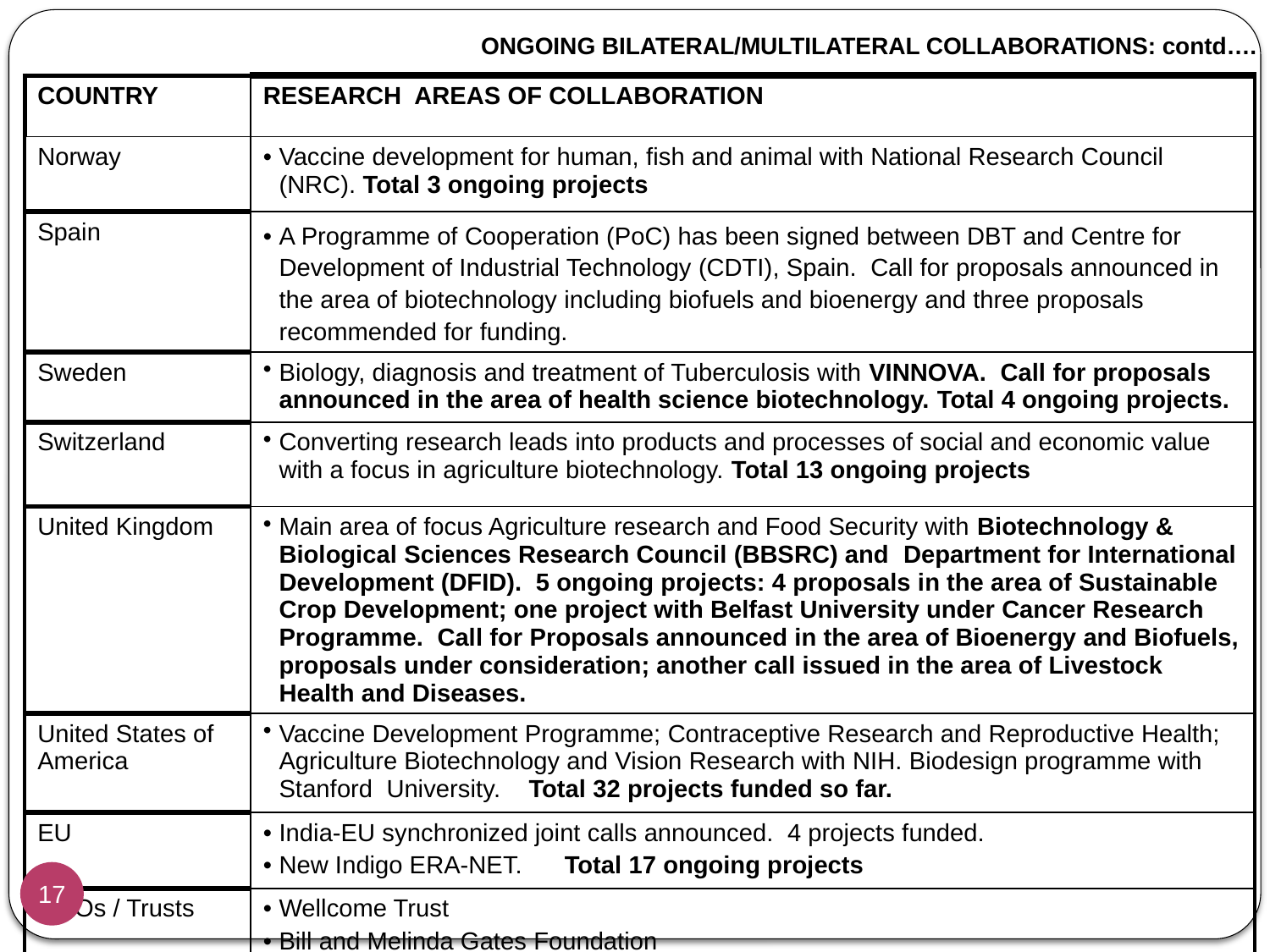

# ONGOING BILATERAL/MULTILATERAL COLLABORATIONS: contd….

| COUNTRY | RESEARCH AREAS OF COLLABORATION |
| --- | --- |
| Norway | Vaccine development for human, fish and animal with National Research Council (NRC). Total 3 ongoing projects |
| Spain | A Programme of Cooperation (PoC) has been signed between DBT and Centre for Development of Industrial Technology (CDTI), Spain. Call for proposals announced in the area of biotechnology including biofuels and bioenergy and three proposals recommended for funding. |
| Sweden | Biology, diagnosis and treatment of Tuberculosis with VINNOVA. Call for proposals announced in the area of health science biotechnology. Total 4 ongoing projects. |
| Switzerland | Converting research leads into products and processes of social and economic value with a focus in agriculture biotechnology. Total 13 ongoing projects |
| United Kingdom | Main area of focus Agriculture research and Food Security with Biotechnology & Biological Sciences Research Council (BBSRC) and Department for International Development (DFID). 5 ongoing projects: 4 proposals in the area of Sustainable Crop Development; one project with Belfast University under Cancer Research Programme. Call for Proposals announced in the area of Bioenergy and Biofuels, proposals under consideration; another call issued in the area of Livestock Health and Diseases. |
| United States of America | Vaccine Development Programme; Contraceptive Research and Reproductive Health; Agriculture Biotechnology and Vision Research with NIH. Biodesign programme with Stanford University. Total 32 projects funded so far. |
| EU | India-EU synchronized joint calls announced. 4 projects funded. New Indigo ERA-NET. Total 17 ongoing projects |
| NGOs / Trusts | Wellcome Trust Bill and Melinda Gates Foundation |
17